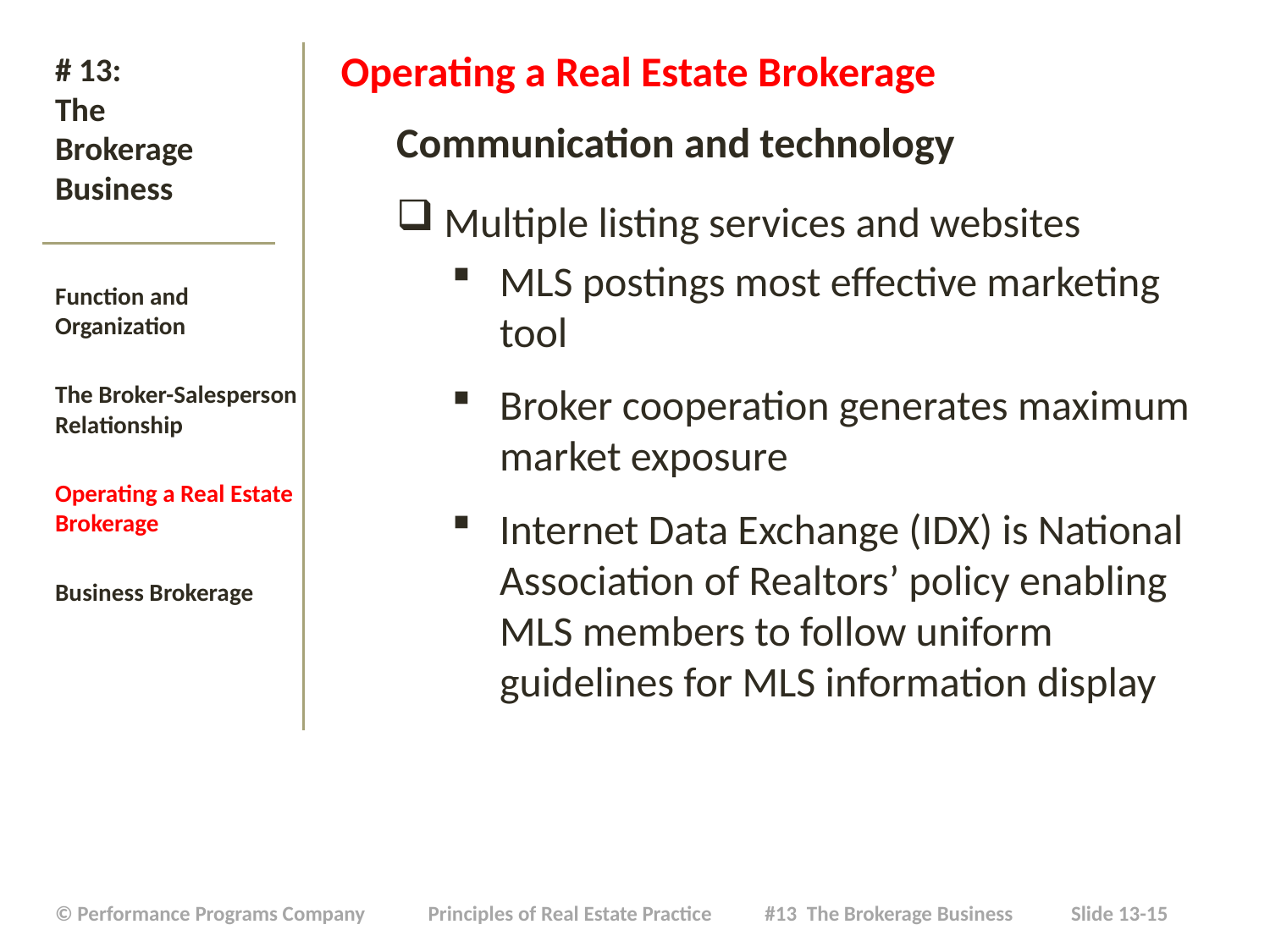

Operating a Real Estate Brokerage

Communication and technology

Multiple listing services and websites
MLS postings most effective marketing tool
Broker cooperation generates maximum market exposure
Internet Data Exchange (IDX) is National Association of Realtors’ policy enabling MLS members to follow uniform guidelines for MLS information display

# # 13: The Brokerage Business

Function and Organization

The Broker-Salesperson Relationship

Operating a Real Estate Brokerage

Business Brokerage

| © Performance Programs Company Principles of Real Estate Practice #13 The Brokerage Business Slide 13-15 |
| --- |